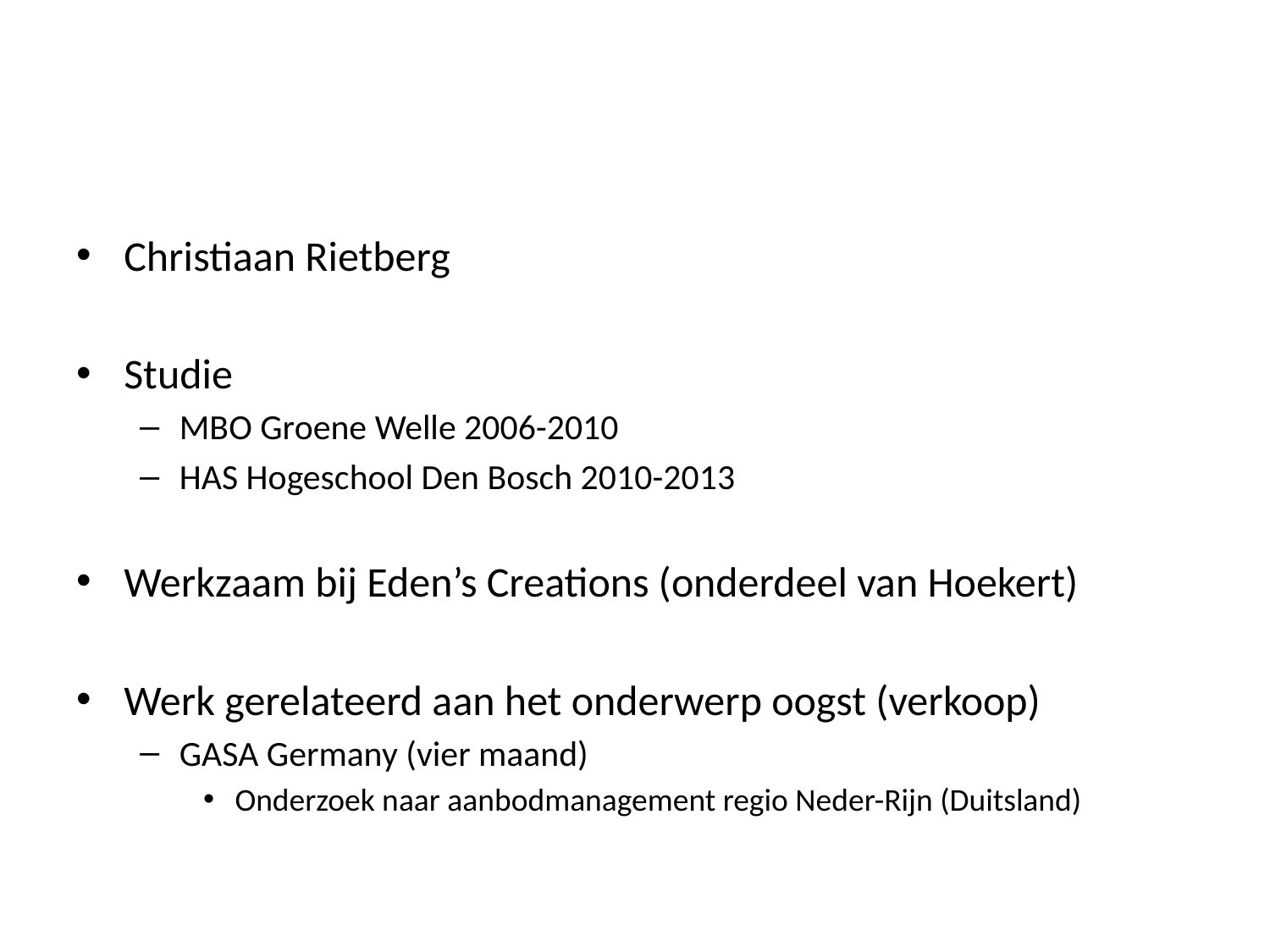

#
Christiaan Rietberg

Studie
MBO Groene Welle 2006-2010
HAS Hogeschool Den Bosch 2010-2013

Werkzaam bij Eden’s Creations (onderdeel van Hoekert)

Werk gerelateerd aan het onderwerp oogst (verkoop)
GASA Germany (vier maand)
Onderzoek naar aanbodmanagement regio Neder-Rijn (Duitsland)